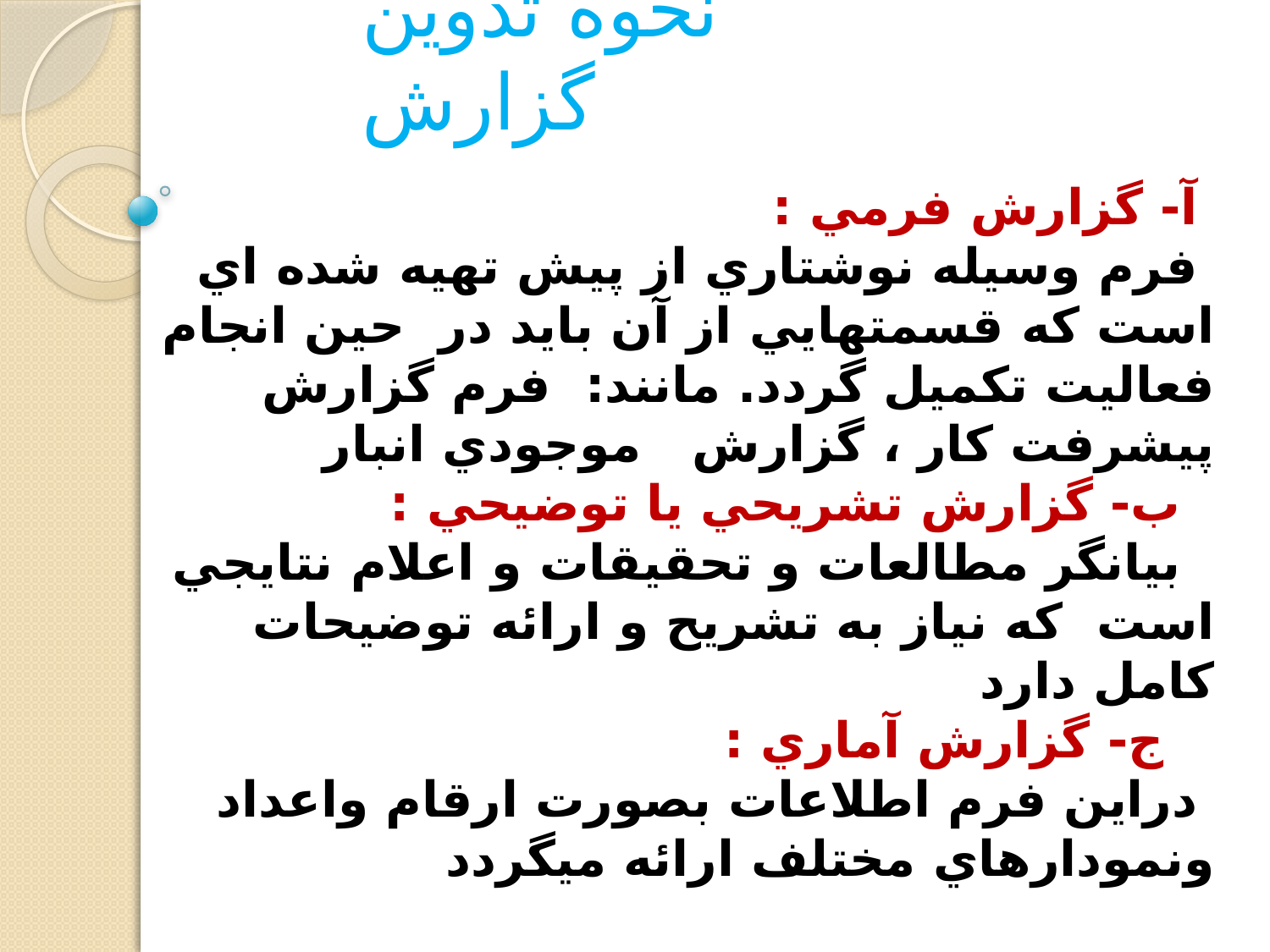

# نحوه تدوين گزارش
 آ- گزارش فرمي :
 فرم وسيله نوشتاري از پيش تهيه شده اي است كه قسمتهايي از آن بايد در  حين انجام فعاليت تكميل گردد. مانند:  فرم گزارش پيشرفت كار ، گزارش   موجودي انبار
  ب- گزارش تشريحي يا توضيحي :
  بيانگر مطالعات و تحقيقات و اعلام نتايجي است  كه نياز به تشريح و ارائه توضيحات كامل دارد
   ج- گزارش آماري :
 دراين فرم اطلاعات بصورت ارقام واعداد ونمودارهاي مختلف ارائه ميگردد .